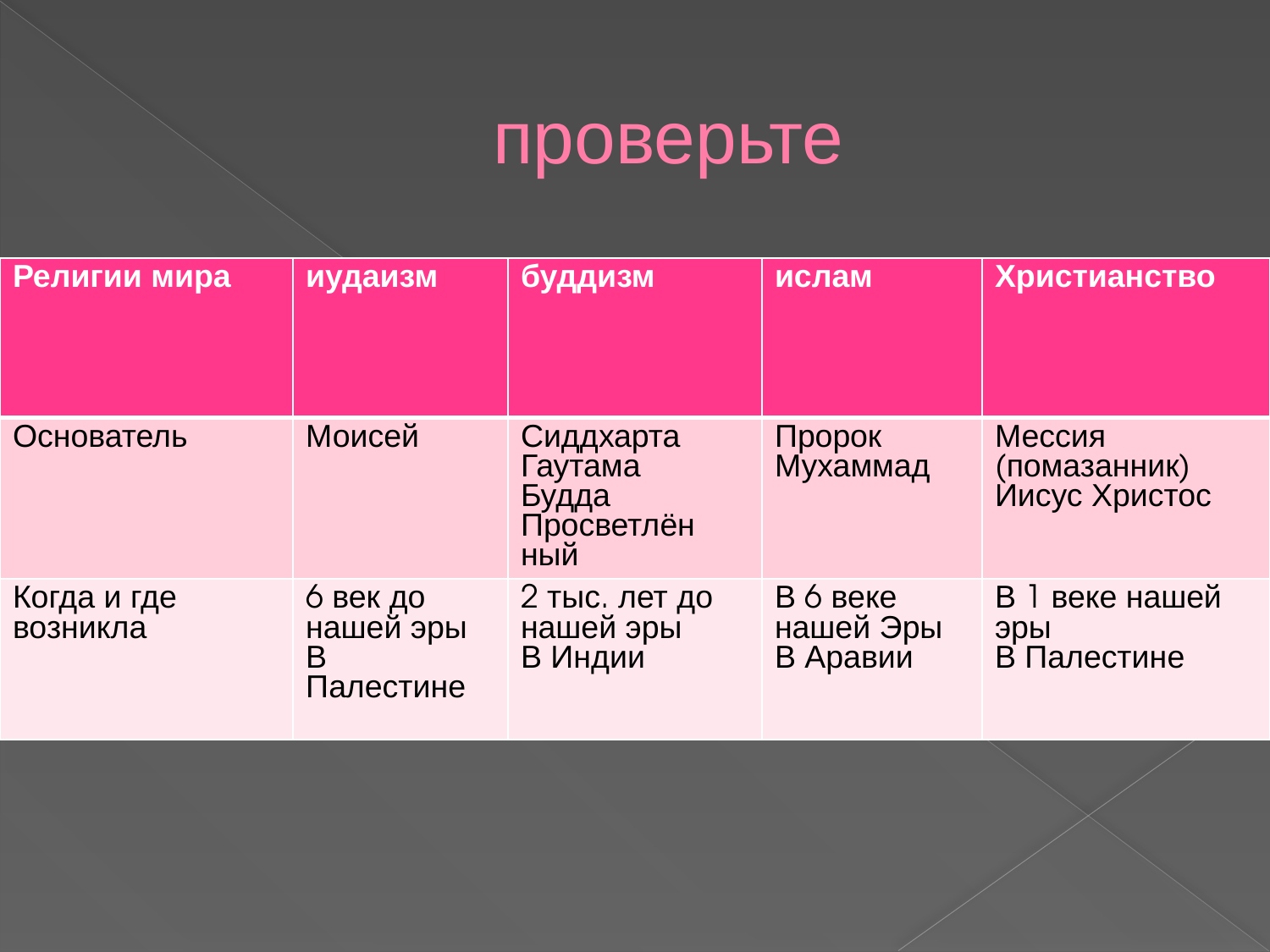

# проверьте
| Религии мира | иудаизм | буддизм | ислам | Христианство |
| --- | --- | --- | --- | --- |
| Основатель | Моисей | Сиддхарта Гаутама Будда Просветлён ный | Пророк Мухаммад | Мессия (помазанник) Иисус Христос |
| Когда и где возникла | 6 век до нашей эры В Палестине | 2 тыс. лет до нашей эры В Индии | В 6 веке нашей Эры В Аравии | В 1 веке нашей эры В Палестине |